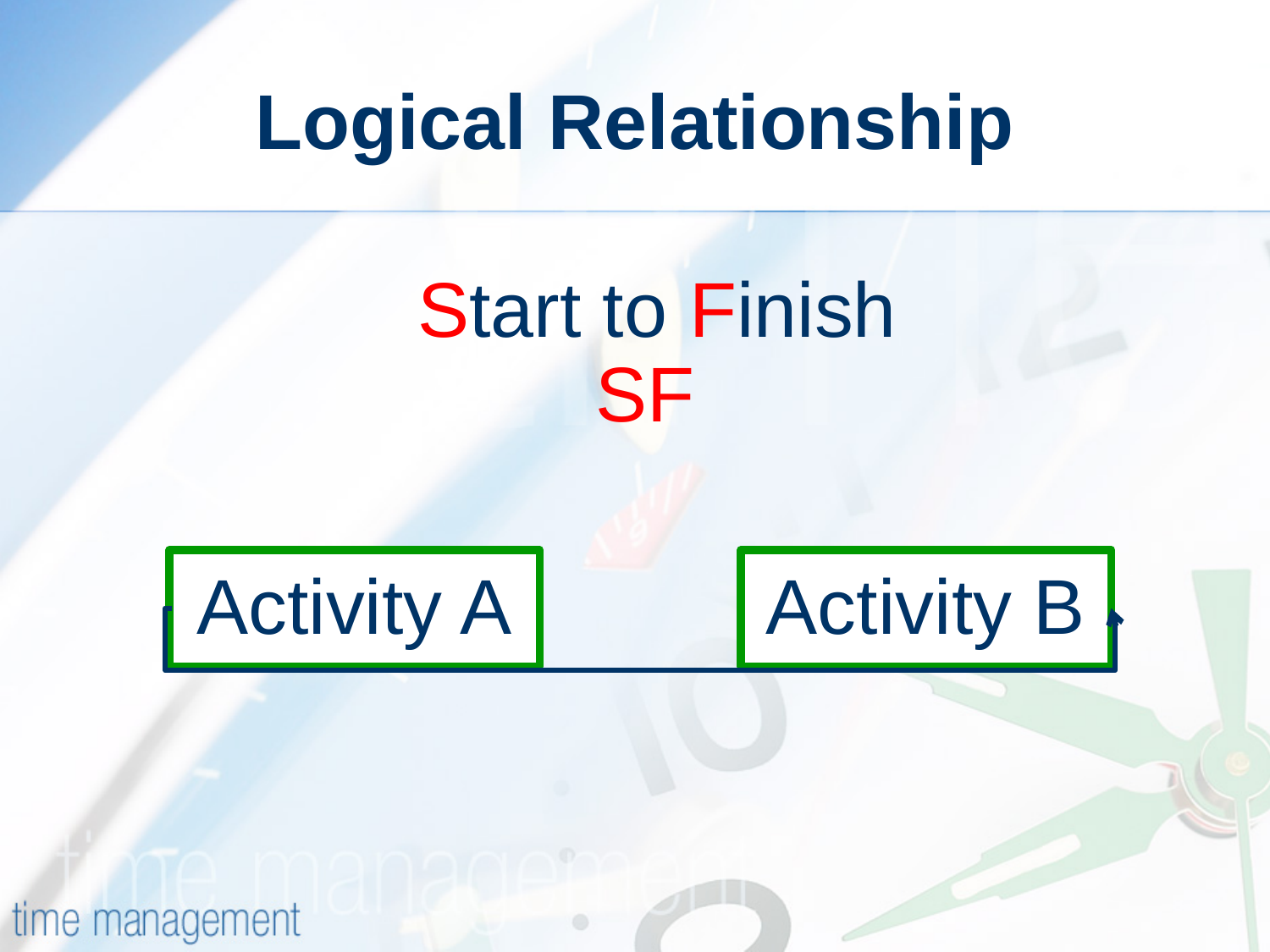

# Logical Relationship
 Start to Finish
SF
Activity A
Activity B